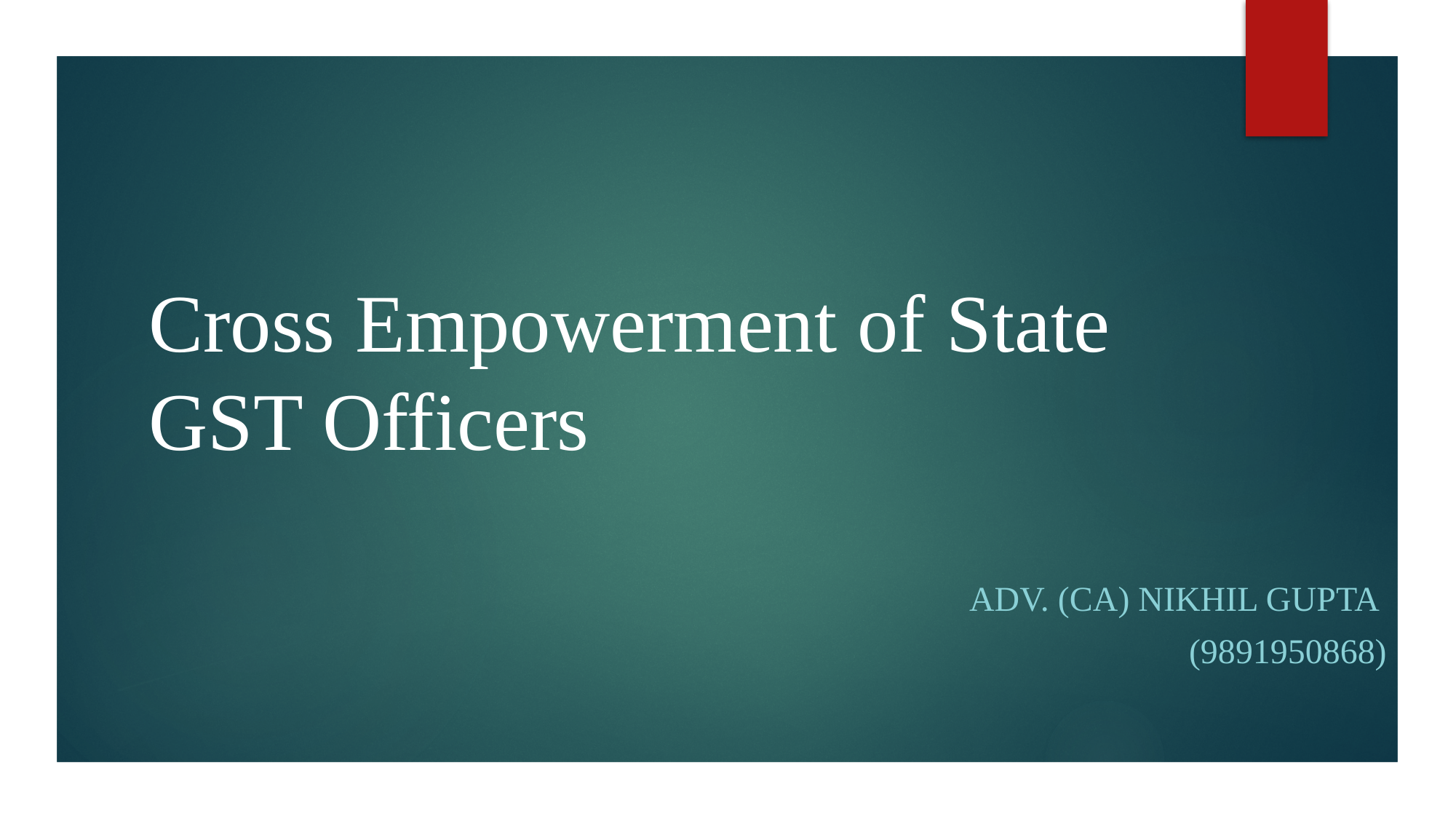

# Cross Empowerment of State GST Officers
Adv. (CA) Nikhil Gupta
(9891950868)